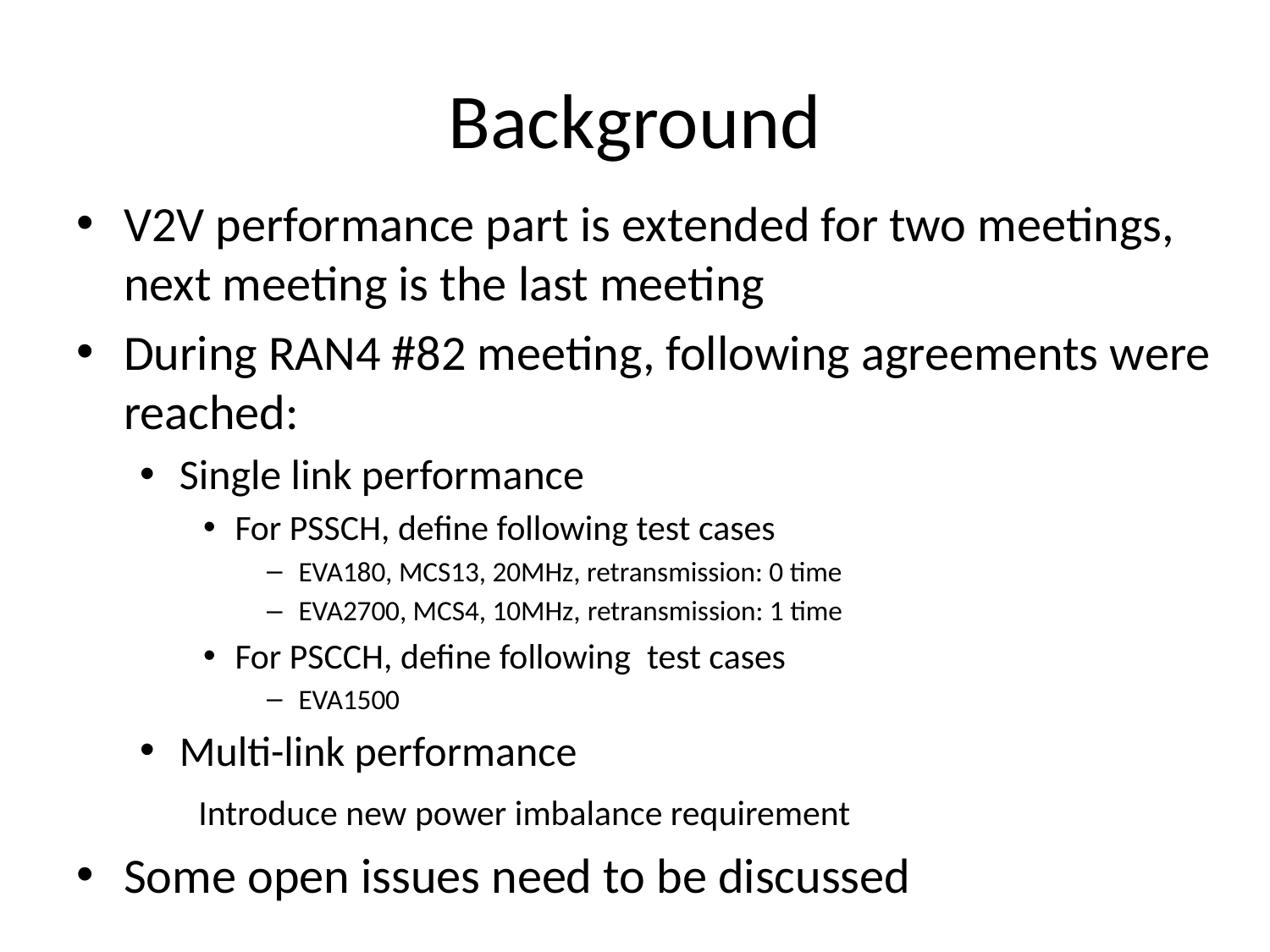

# Background
V2V performance part is extended for two meetings, next meeting is the last meeting
During RAN4 #82 meeting, following agreements were reached:
Single link performance
For PSSCH, define following test cases
EVA180, MCS13, 20MHz, retransmission: 0 time
EVA2700, MCS4, 10MHz, retransmission: 1 time
For PSCCH, define following  test cases
EVA1500
Multi-link performance
	  Introduce new power imbalance requirement
Some open issues need to be discussed